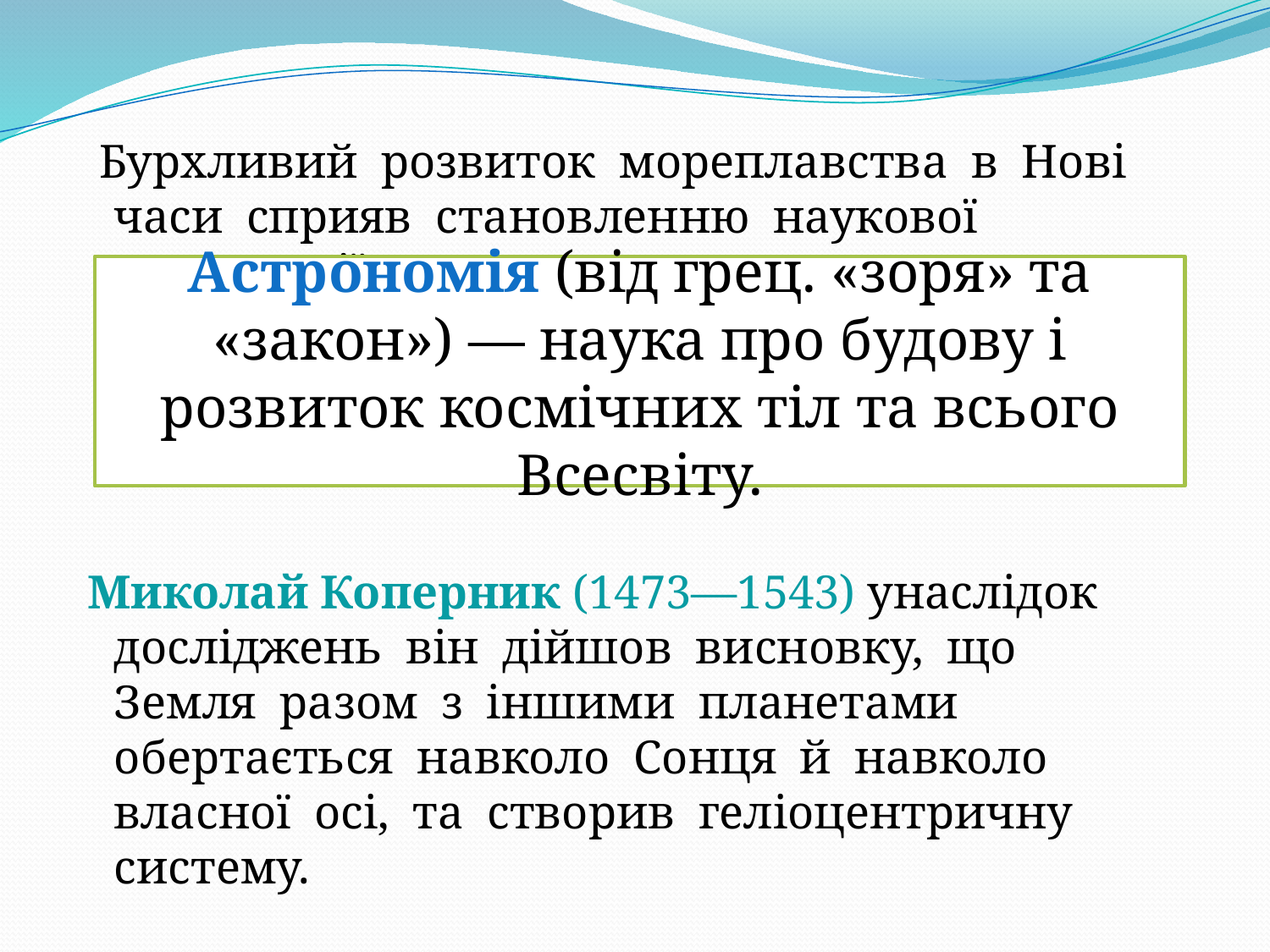

Бурхливий  розвиток  мореплавства  в  Нові  часи  сприяв  становленню  наукової  астрономії.

 Миколай Коперник (1473—1543) унаслідок  досліджень  він  дійшов  висновку,  що  Земля  разом  з  іншими  планетами  обертається  навколо  Сонця  й  навколо  власної  осі,  та  створив  геліоцентричну  систему.

Астрономія (від грец. «зоря» та «закон») — наука про будову і розвиток космічних тіл та всього Всесвіту.